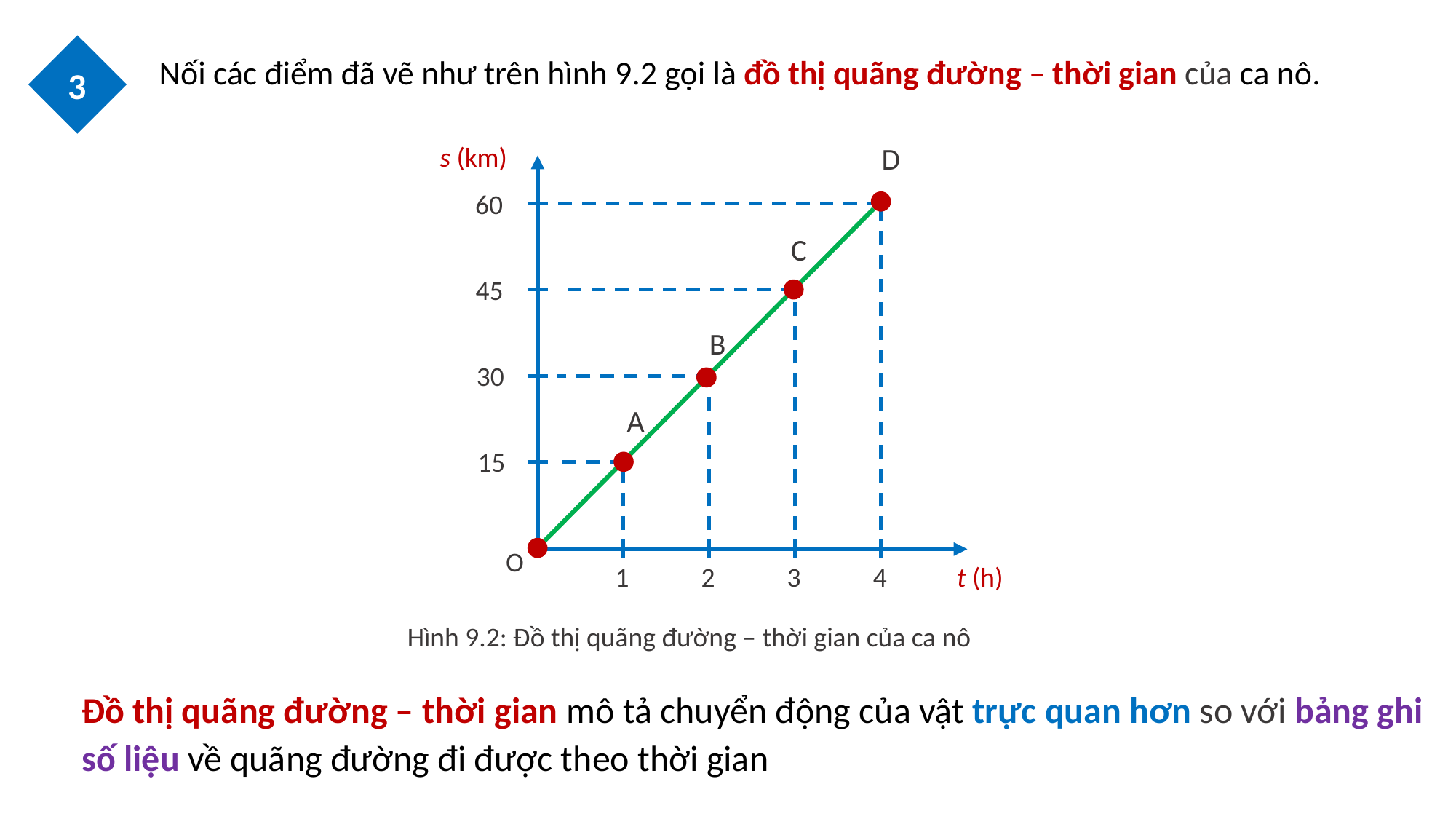

3
Nối các điểm đã vẽ như trên hình 9.2 gọi là đồ thị quãng đường – thời gian của ca nô.
D

s (km)
60
45
30
15
O
1
2
3
4

t (h)
C

B

A

Hình 9.2: Đồ thị quãng đường – thời gian của ca nô
Đồ thị quãng đường – thời gian mô tả chuyển động của vật trực quan hơn so với bảng ghi số liệu về quãng đường đi được theo thời gian